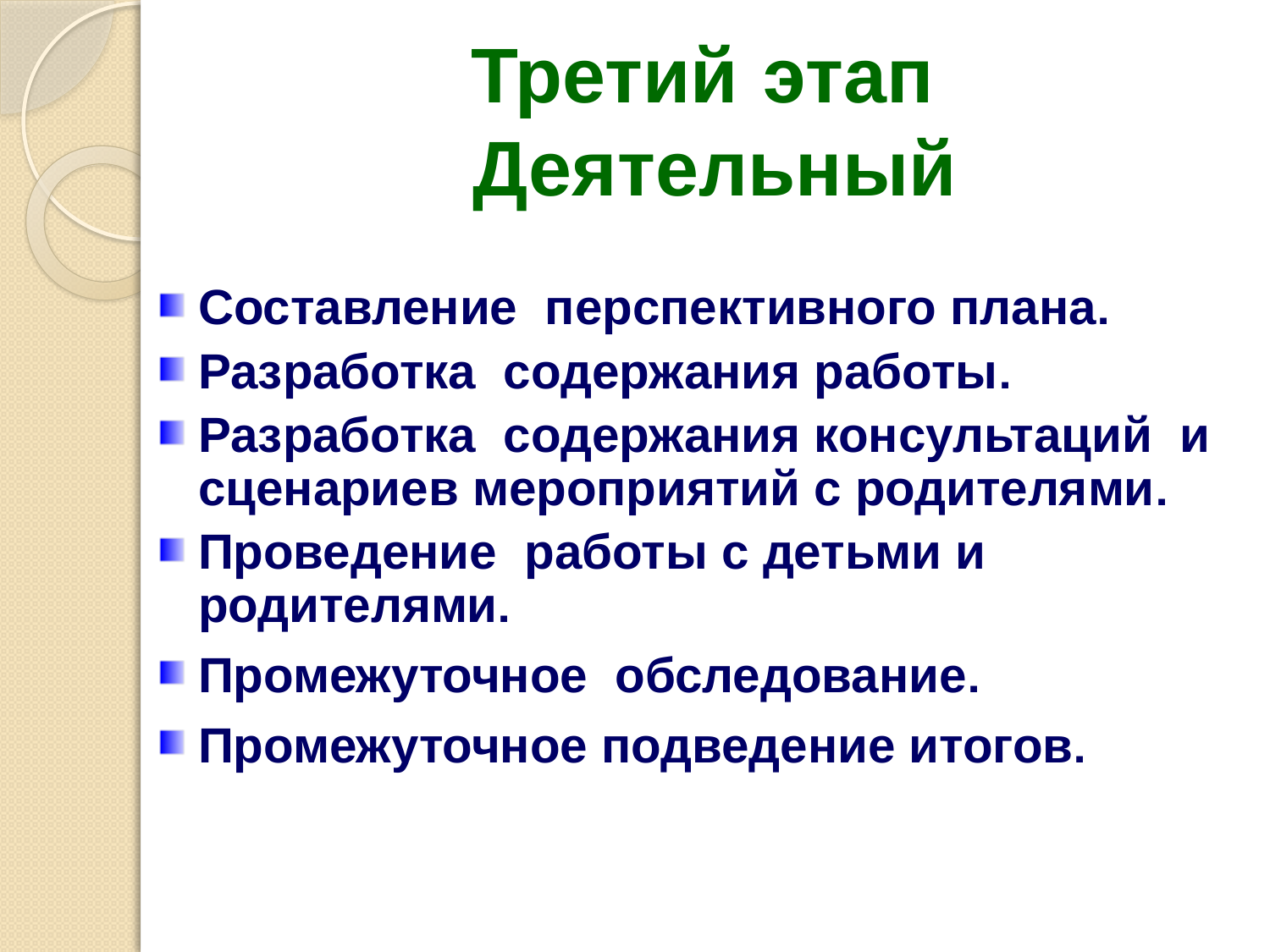

# Третий этап Деятельный
Составление  перспективного плана.
Разработка  содержания работы.
Разработка  содержания консультаций  и сценариев мероприятий с родителями.
Проведение  работы с детьми и родителями.
Промежуточное  обследование.
Промежуточное подведение итогов.